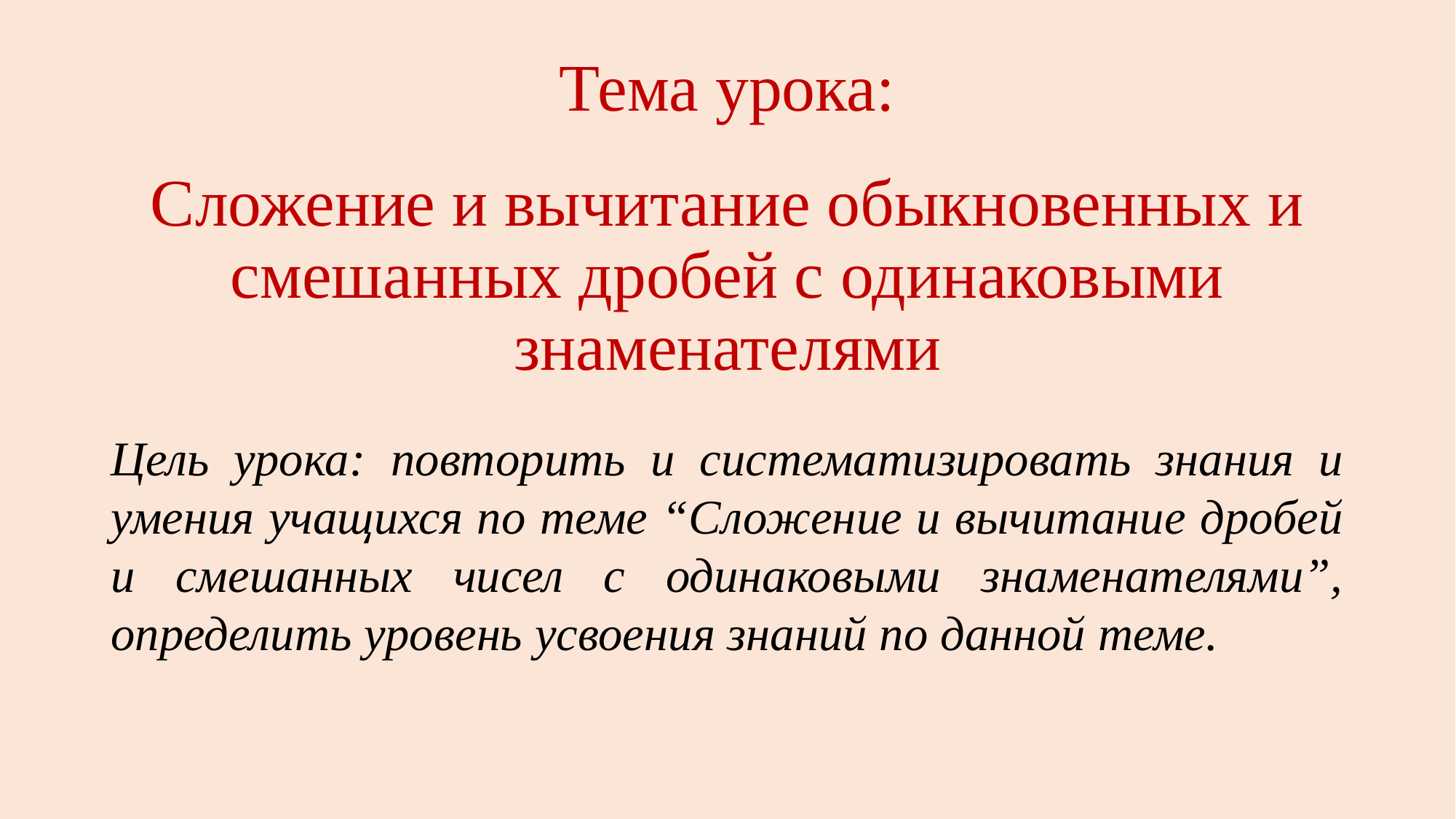

Тема урока:
# Сложение и вычитание обыкновенных и смешанных дробей с одинаковыми знаменателями
Цель урока: повторить и систематизировать знания и умения учащихся по теме “Сложение и вычитание дробей и смешанных чисел с одинаковыми знаменателями”, определить уровень усвоения знаний по данной теме.